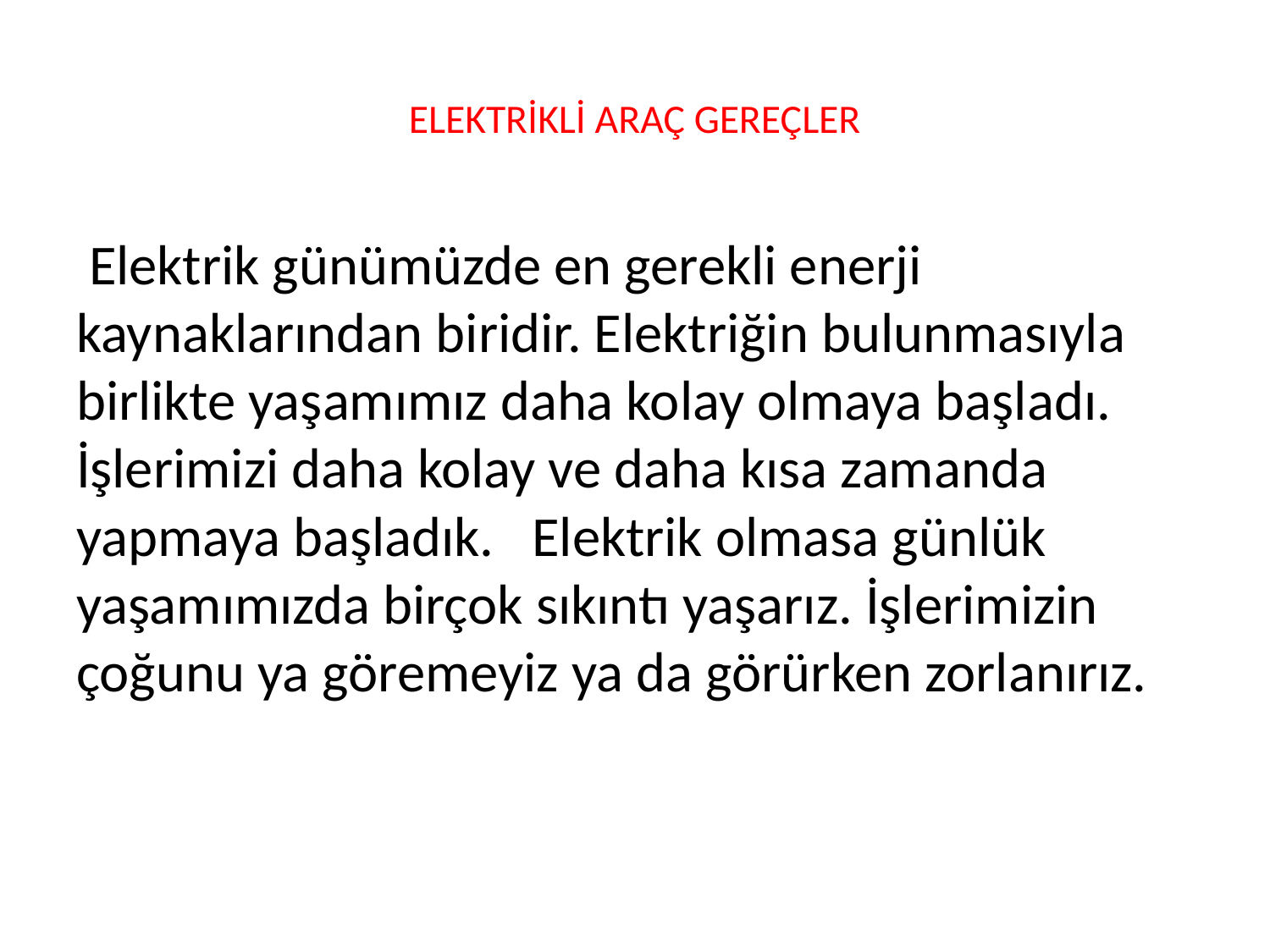

# ELEKTRİKLİ ARAÇ GEREÇLER
 Elektrik günümüzde en gerekli enerji kaynaklarından biridir. Elektriğin bulunmasıyla birlikte yaşamımız daha kolay olmaya başladı. İşlerimizi daha kolay ve daha kısa zamanda yapmaya başladık.   Elektrik olmasa günlük yaşamımızda birçok sıkıntı yaşarız. İşlerimizin çoğunu ya göremeyiz ya da görürken zorlanırız.